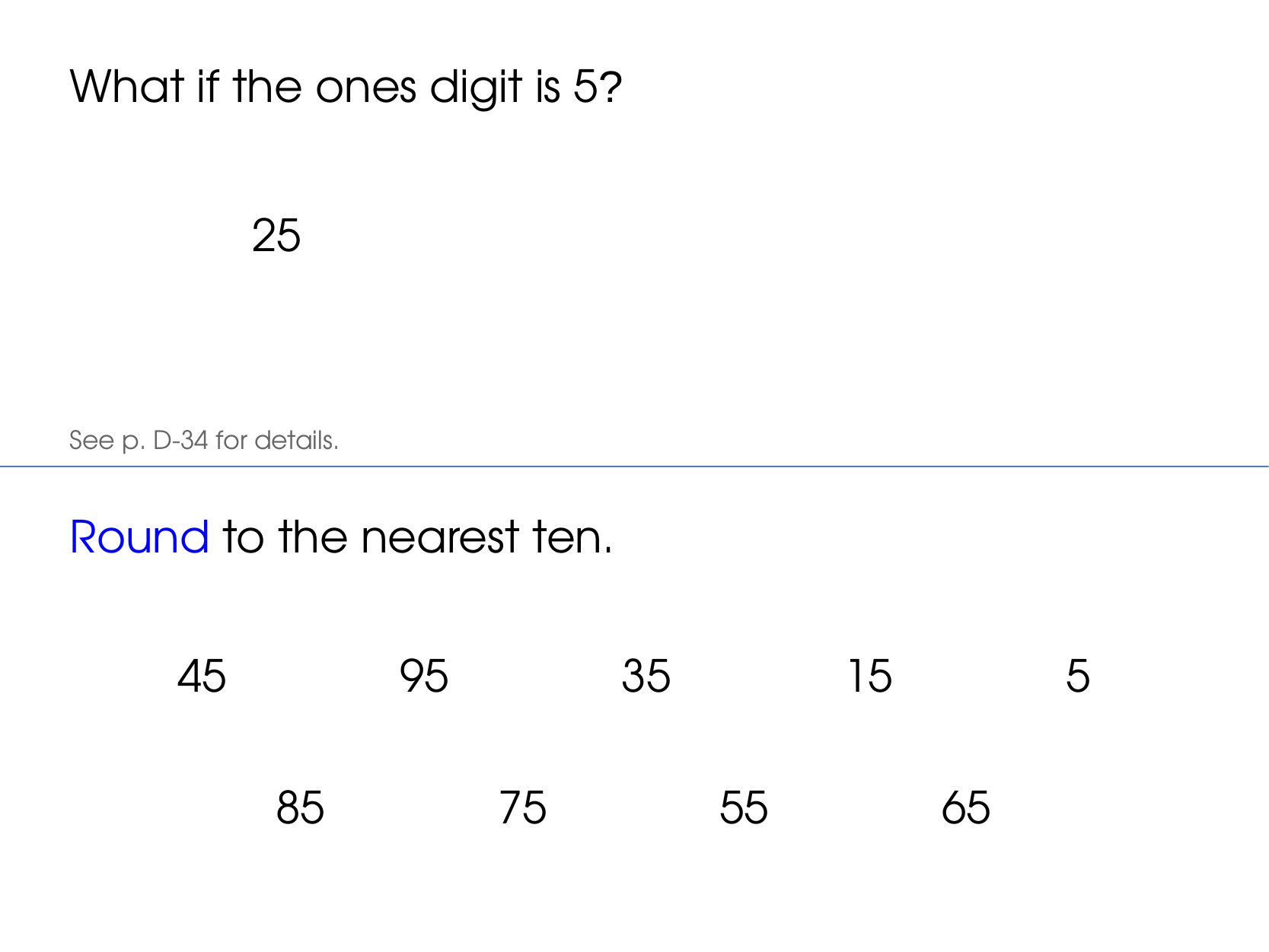

What if the ones digit is 5?
25
See p. D-34 for details.
Round to the nearest ten.
45              95              35              15              5
85              75              55              65